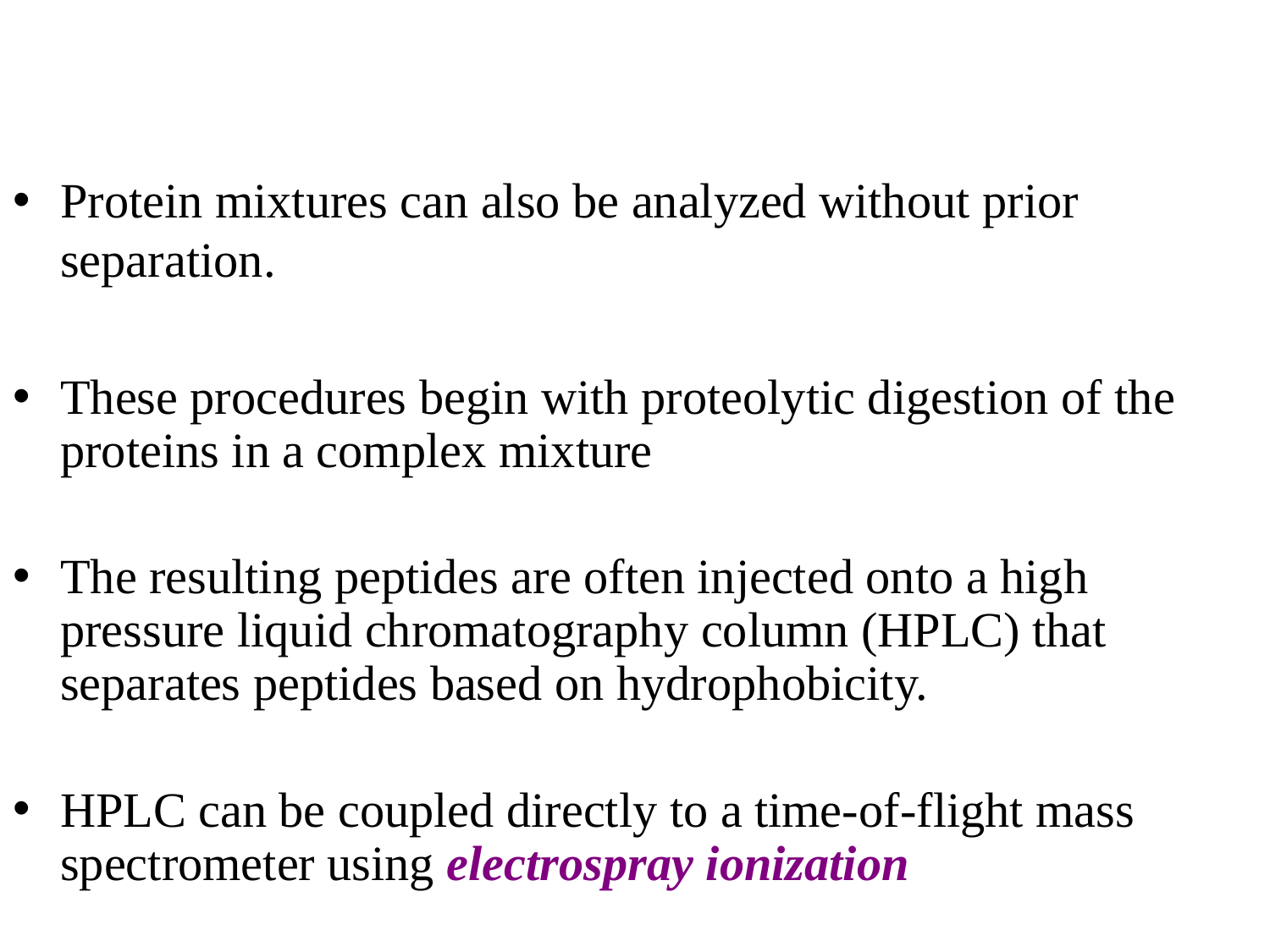

Protein mixtures can also be analyzed without prior separation.

These procedures begin with proteolytic digestion of the proteins in a complex mixture

The resulting peptides are often injected onto a high pressure liquid chromatography column (HPLC) that separates peptides based on hydrophobicity.

HPLC can be coupled directly to a time-of-flight mass spectrometer using electrospray ionization